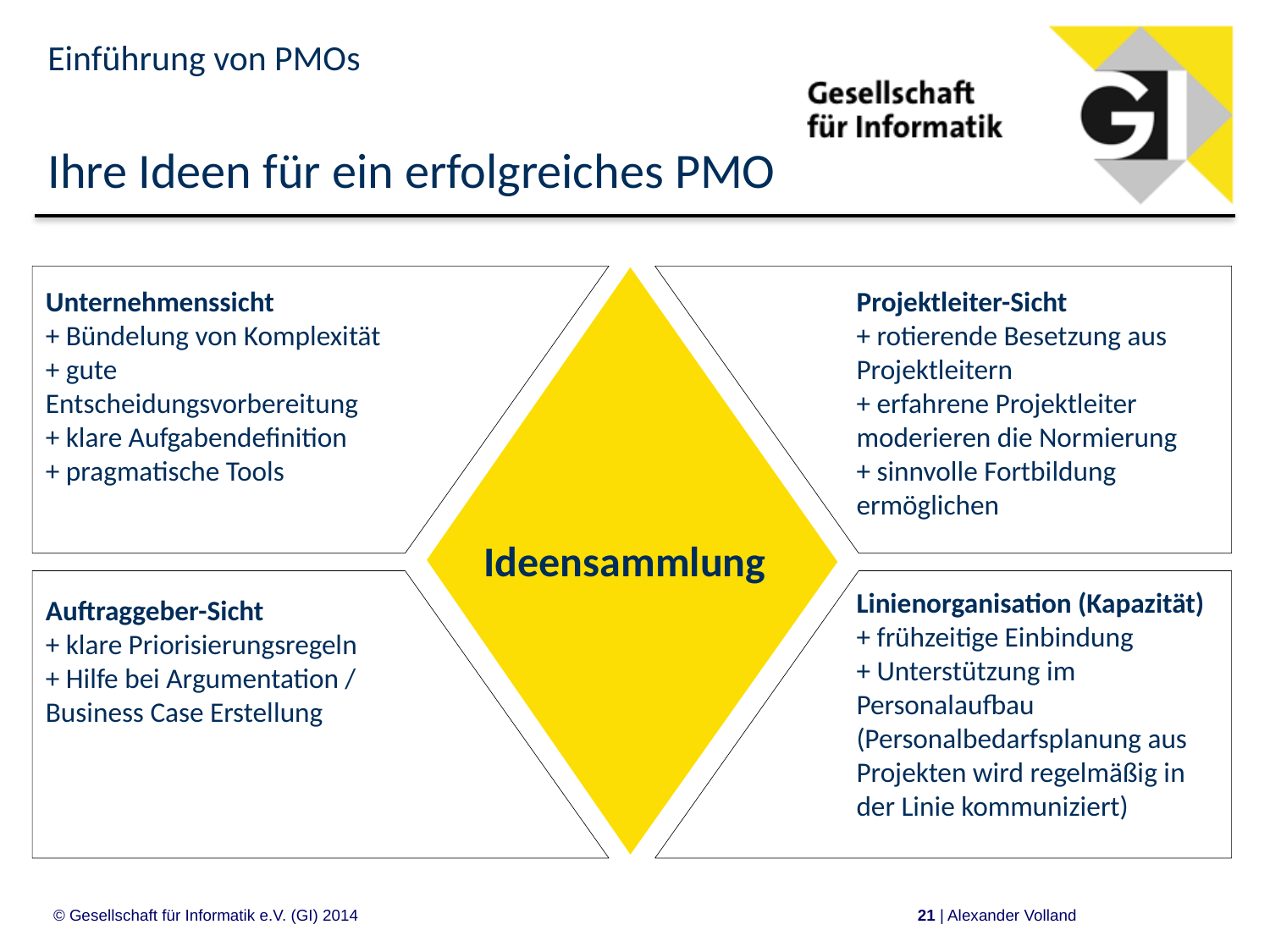

Einführung von PMOs
# Ihre Ideen für ein erfolgreiches PMO

Unternehmenssicht
+ Bündelung von Komplexität
+ gute Entscheidungsvorbereitung
+ klare Aufgabendefinition
+ pragmatische Tools

Projektleiter-Sicht
+ rotierende Besetzung aus Projektleitern
+ erfahrene Projektleiter moderieren die Normierung
+ sinnvolle Fortbildung ermöglichen

Ideensammlung

Linienorganisation (Kapazität)
+ frühzeitige Einbindung
+ Unterstützung im Personalaufbau (Personalbedarfsplanung aus Projekten wird regelmäßig in der Linie kommuniziert)

Auftraggeber-Sicht
+ klare Priorisierungsregeln
+ Hilfe bei Argumentation / Business Case Erstellung

© Gesellschaft für Informatik e.V. (GI) 2014
21 | Alexander Volland